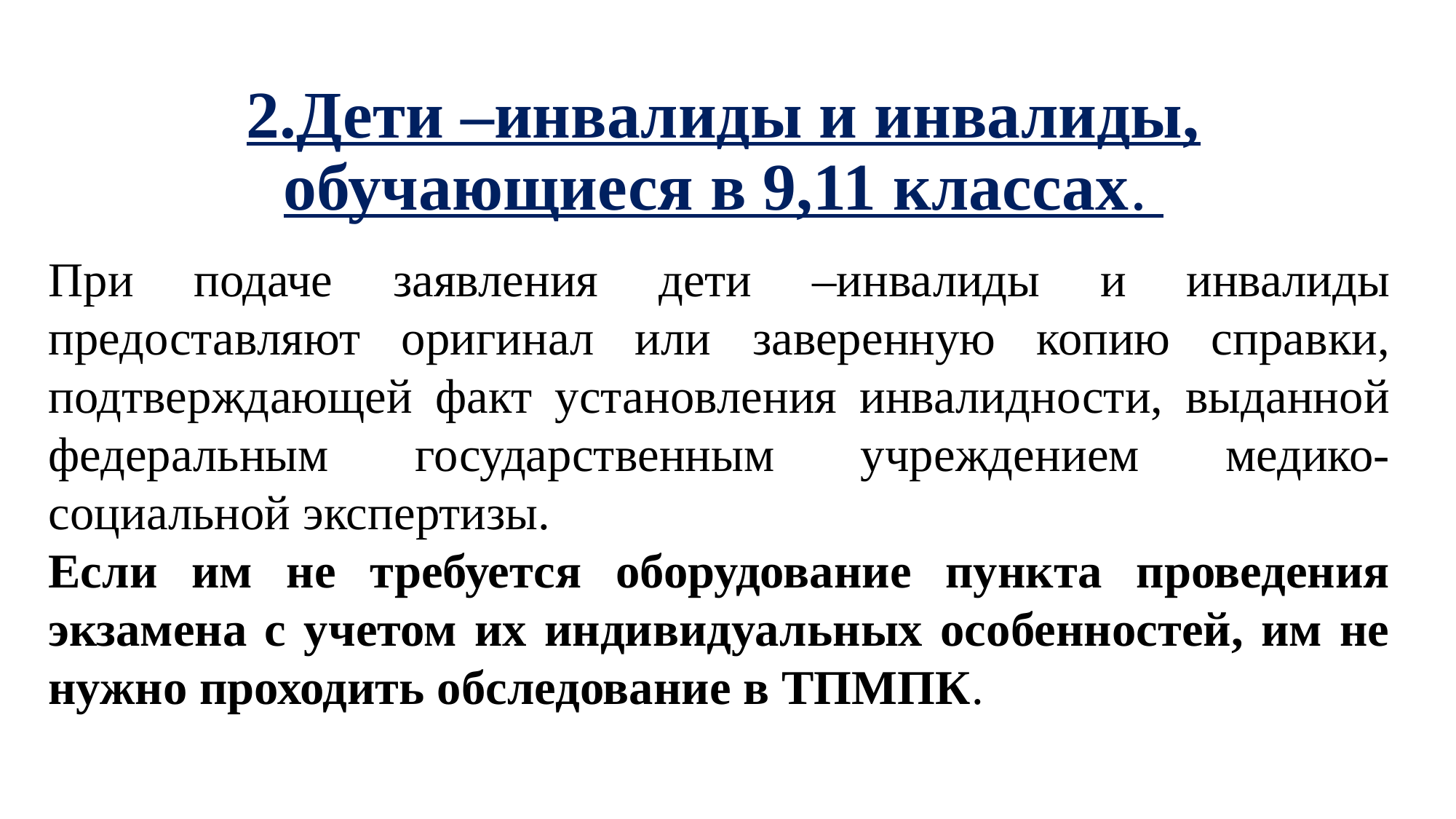

# 2.Дети –инвалиды и инвалиды, обучающиеся в 9,11 классах.

При подаче заявления дети –инвалиды и инвалиды предоставляют оригинал или заверенную копию справки, подтверждающей факт установления инвалидности, выданной федеральным государственным учреждением медико-социальной экспертизы.
Если им не требуется оборудование пункта проведения экзамена с учетом их индивидуальных особенностей, им не нужно проходить обследование в ТПМПК.